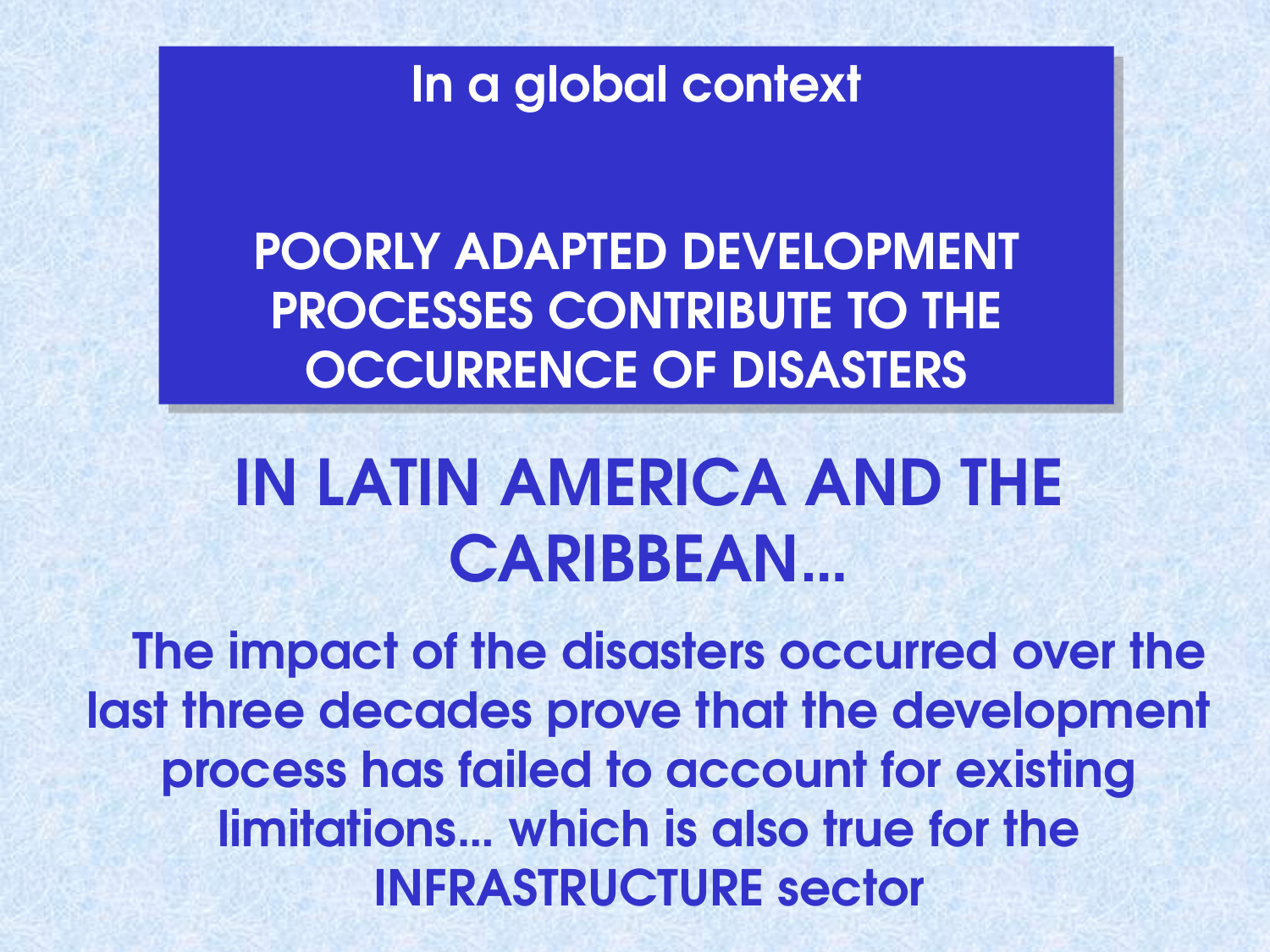

In a global context

POORLY ADAPTED DEVELOPMENT PROCESSES CONTRIBUTE TO THE OCCURRENCE OF DISASTERS
IN LATIN AMERICA AND THE CARIBBEAN…
   The impact of the disasters occurred over the last three decades prove that the development process has failed to account for existing limitations… which is also true for the INFRASTRUCTURE sector